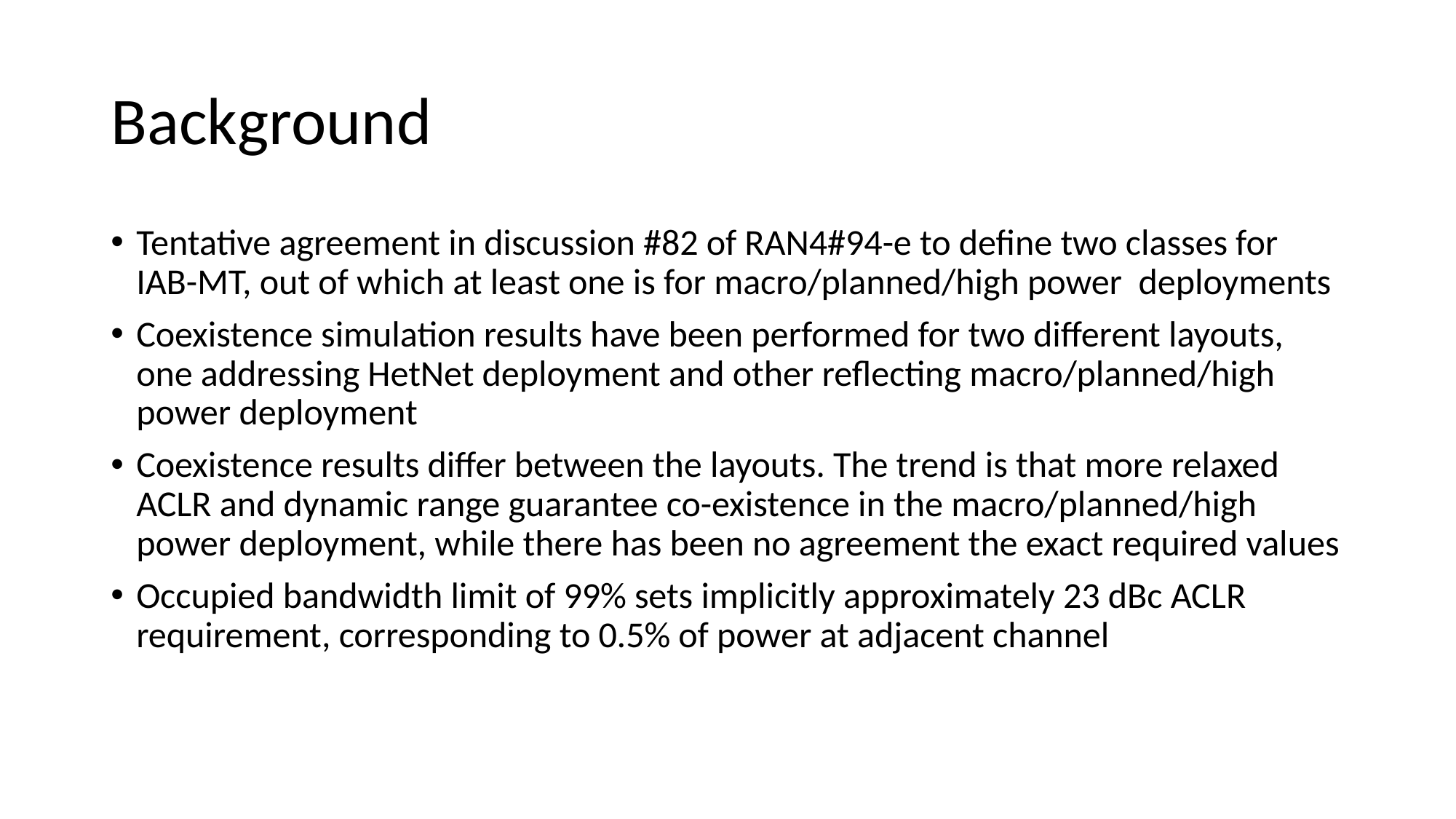

# Background
Tentative agreement in discussion #82 of RAN4#94-e to define two classes for IAB-MT, out of which at least one is for macro/planned/high power  deployments
Coexistence simulation results have been performed for two different layouts, one addressing HetNet deployment and other reflecting macro/planned/high power deployment
Coexistence results differ between the layouts. The trend is that more relaxed ACLR and dynamic range guarantee co-existence in the macro/planned/high power deployment, while there has been no agreement the exact required values
Occupied bandwidth limit of 99% sets implicitly approximately 23 dBc ACLR requirement, corresponding to 0.5% of power at adjacent channel